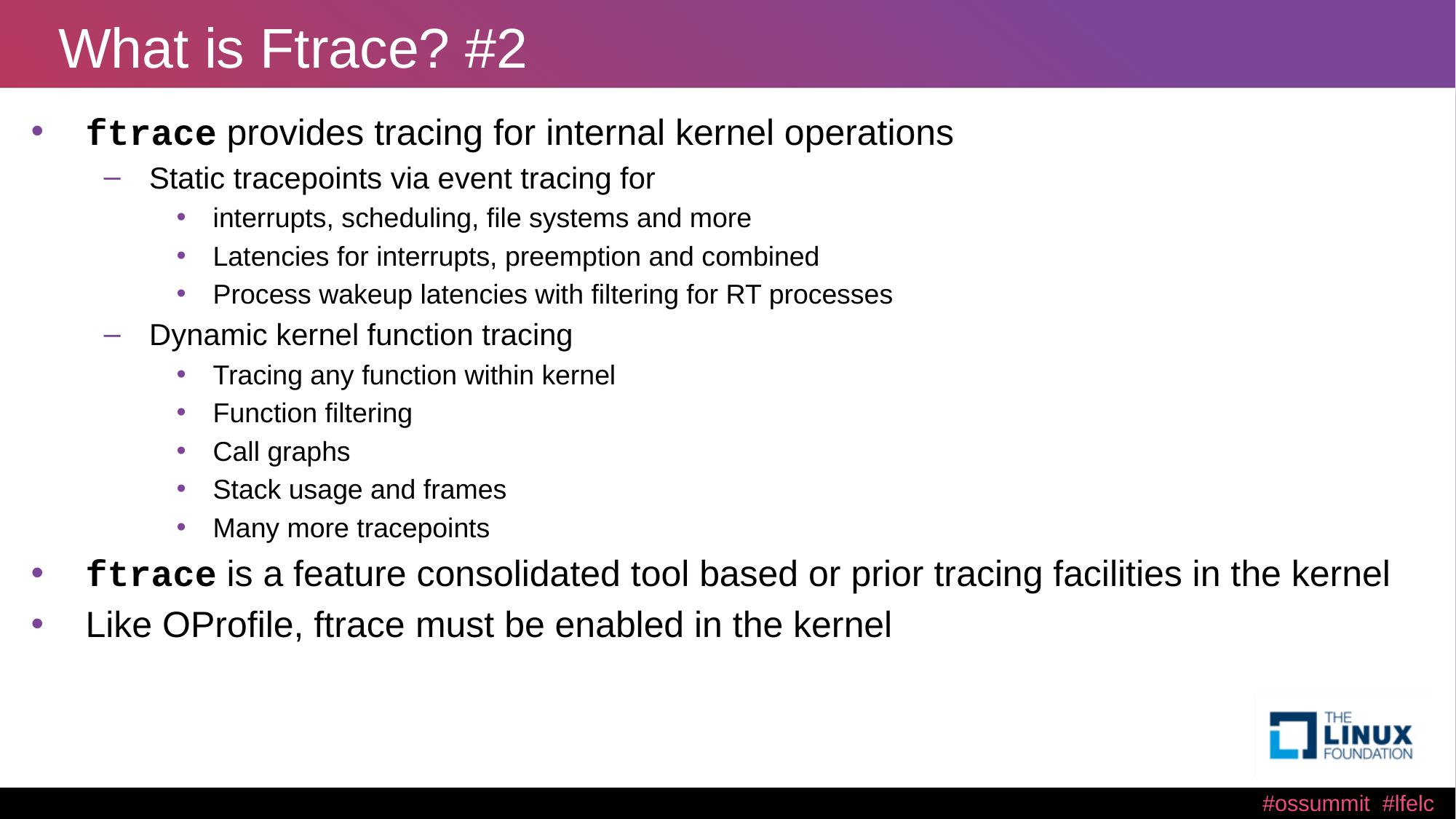

# What is Ftrace? #2
ftrace provides tracing for internal kernel operations
Static tracepoints via event tracing for
interrupts, scheduling, file systems and more
Latencies for interrupts, preemption and combined
Process wakeup latencies with filtering for RT processes
Dynamic kernel function tracing
Tracing any function within kernel
Function filtering
Call graphs
Stack usage and frames
Many more tracepoints
ftrace is a feature consolidated tool based or prior tracing facilities in the kernel
Like OProfile, ftrace must be enabled in the kernel